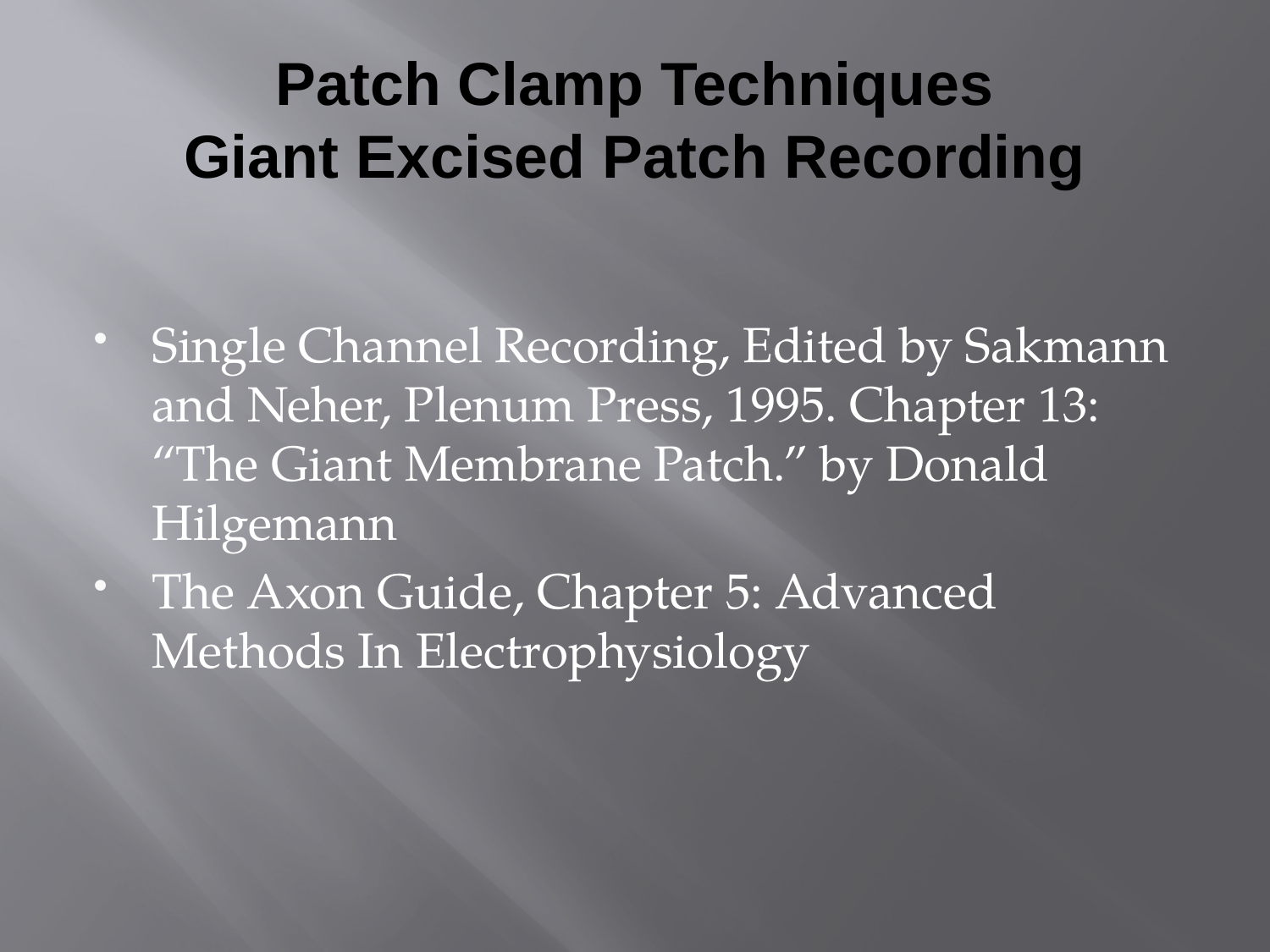

# Patch Clamp Techniques Giant Excised Patch Recording
Single Channel Recording, Edited by Sakmann and Neher, Plenum Press, 1995. Chapter 13: “The Giant Membrane Patch.” by Donald Hilgemann
The Axon Guide, Chapter 5: Advanced Methods In Electrophysiology